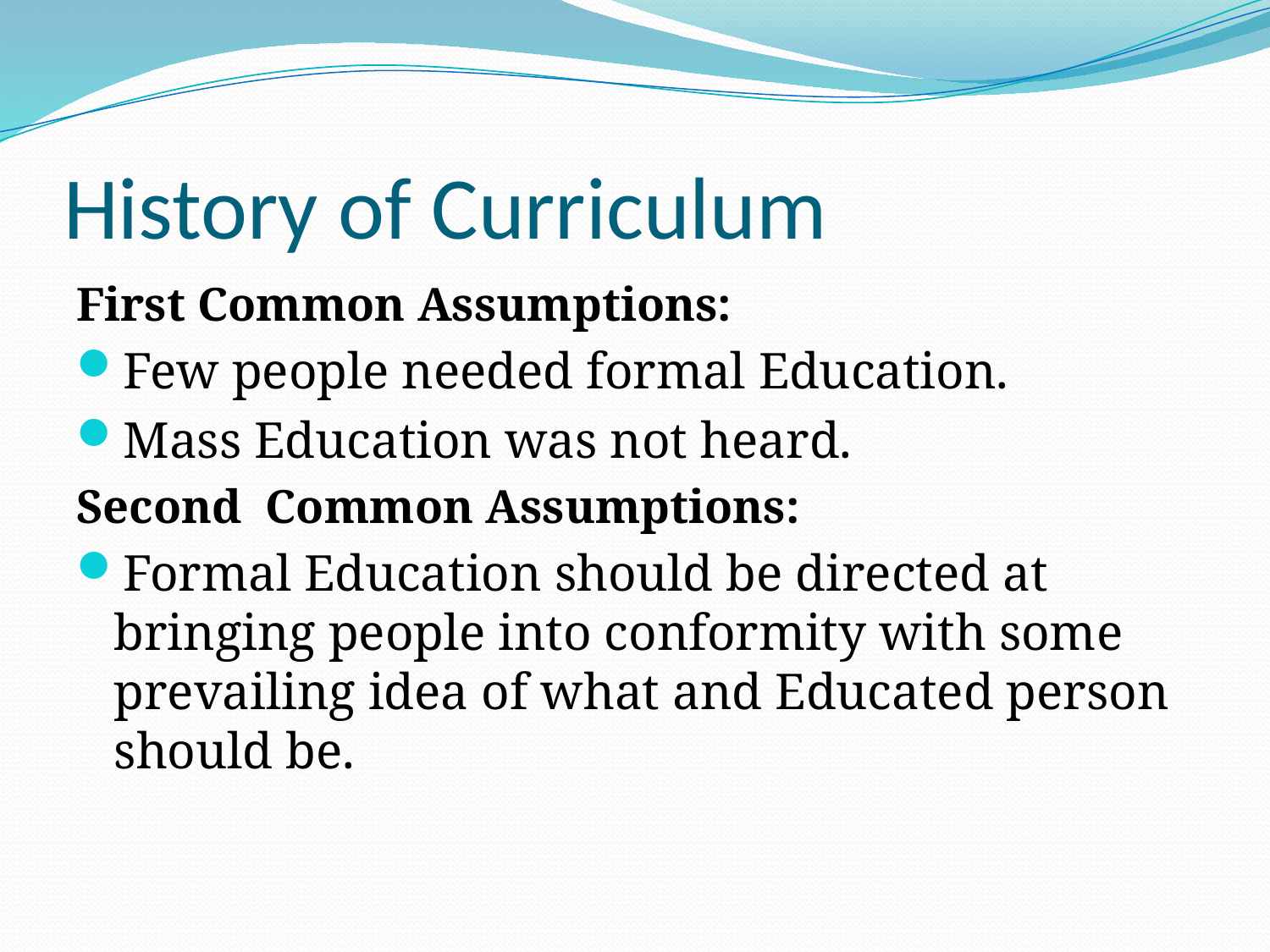

# History of Curriculum
First Common Assumptions:
Few people needed formal Education.
Mass Education was not heard.
Second  Common Assumptions:
Formal Education should be directed at bringing people into conformity with some prevailing idea of what and Educated person should be.